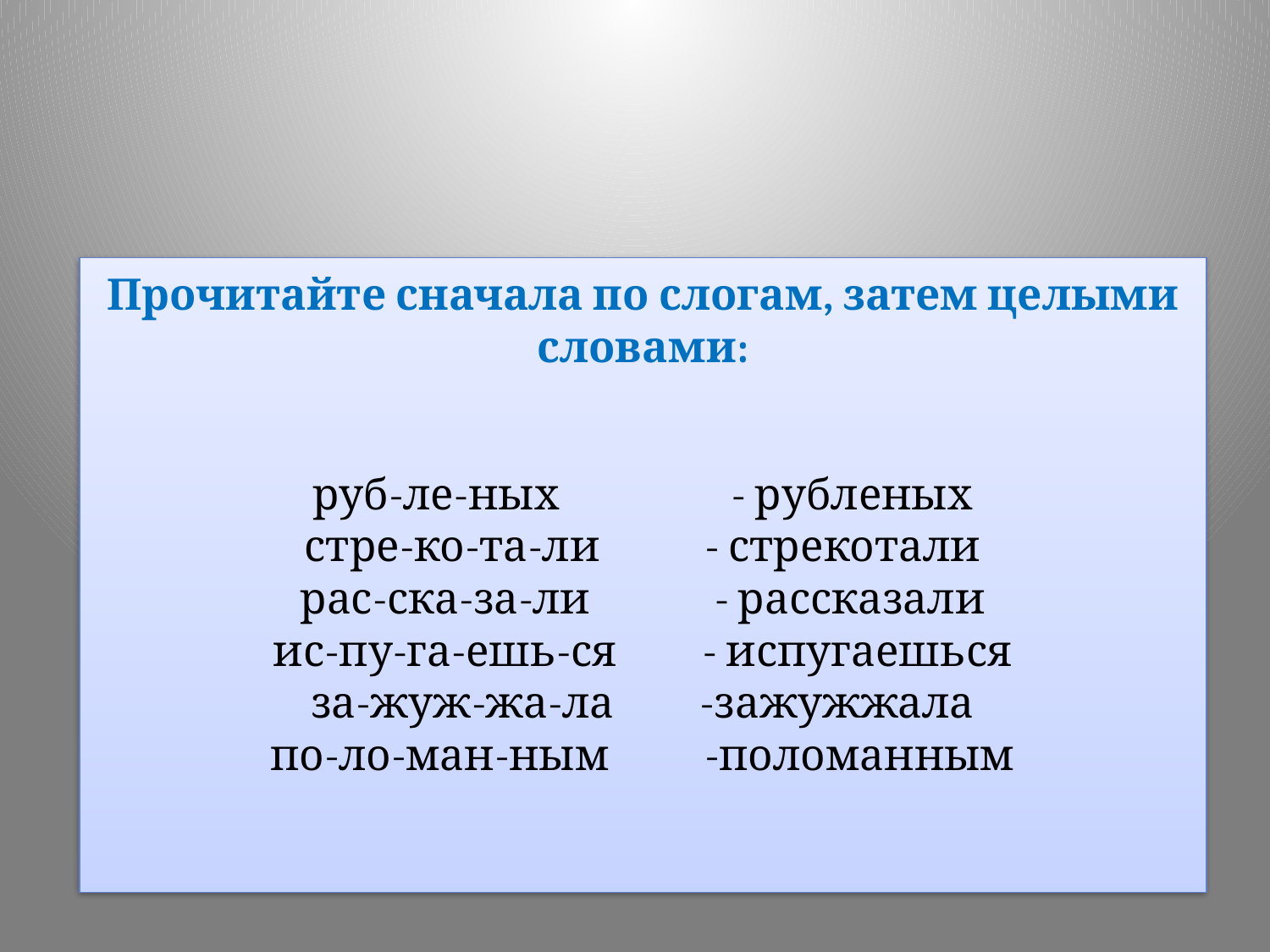

# Прочитайте сначала по слогам, затем целыми словами:     руб-ле-ных                  - рубленых стре-ко-та-ли           - стрекотали рас-ска-за-ли             - рассказали ис-пу-га-ешь-ся         - испугаешься за-жуж-жа-ла         -зажужжала по-ло-ман-ным          -поломанным